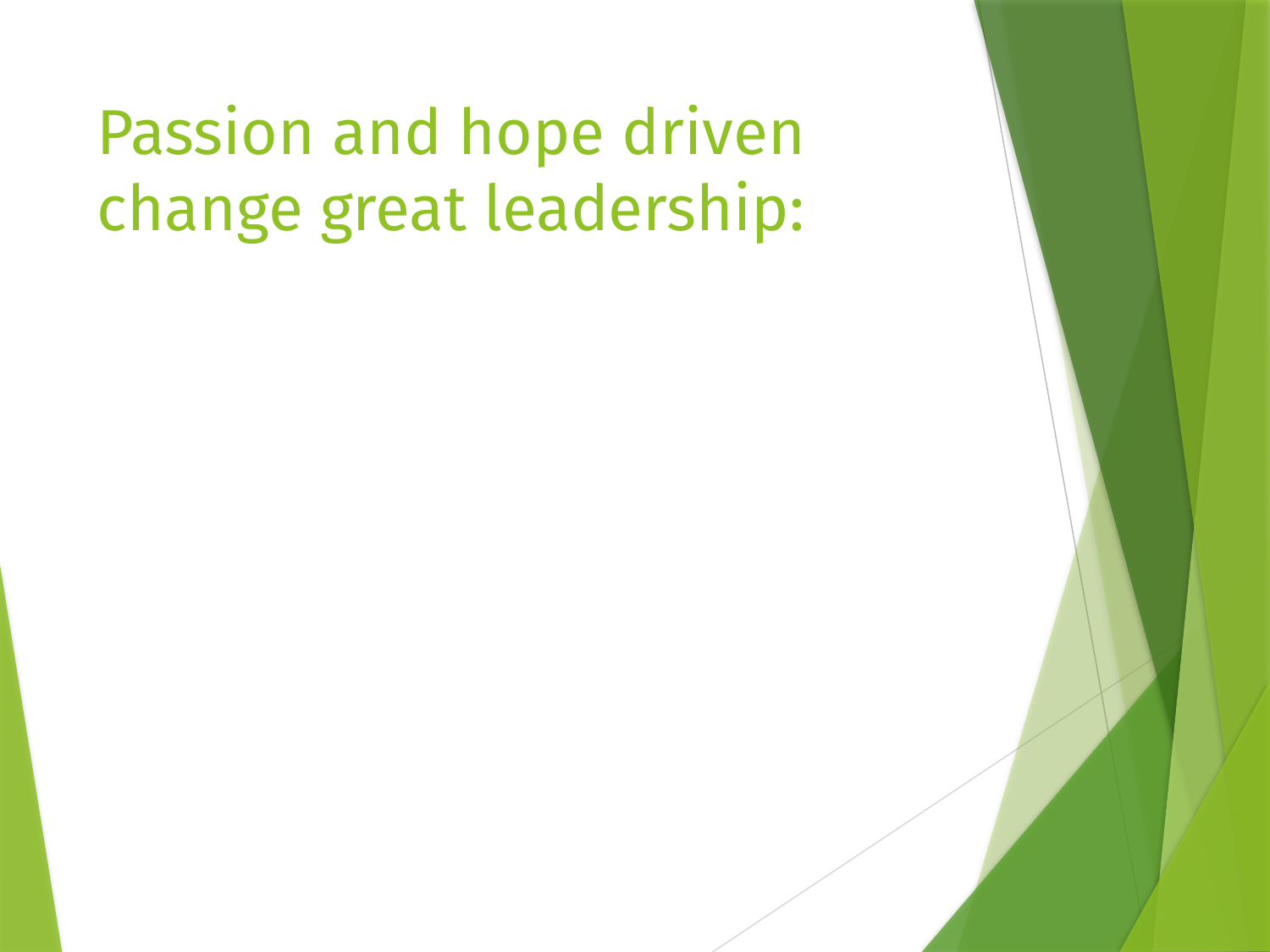

# Passion and hope driven change great leadership: